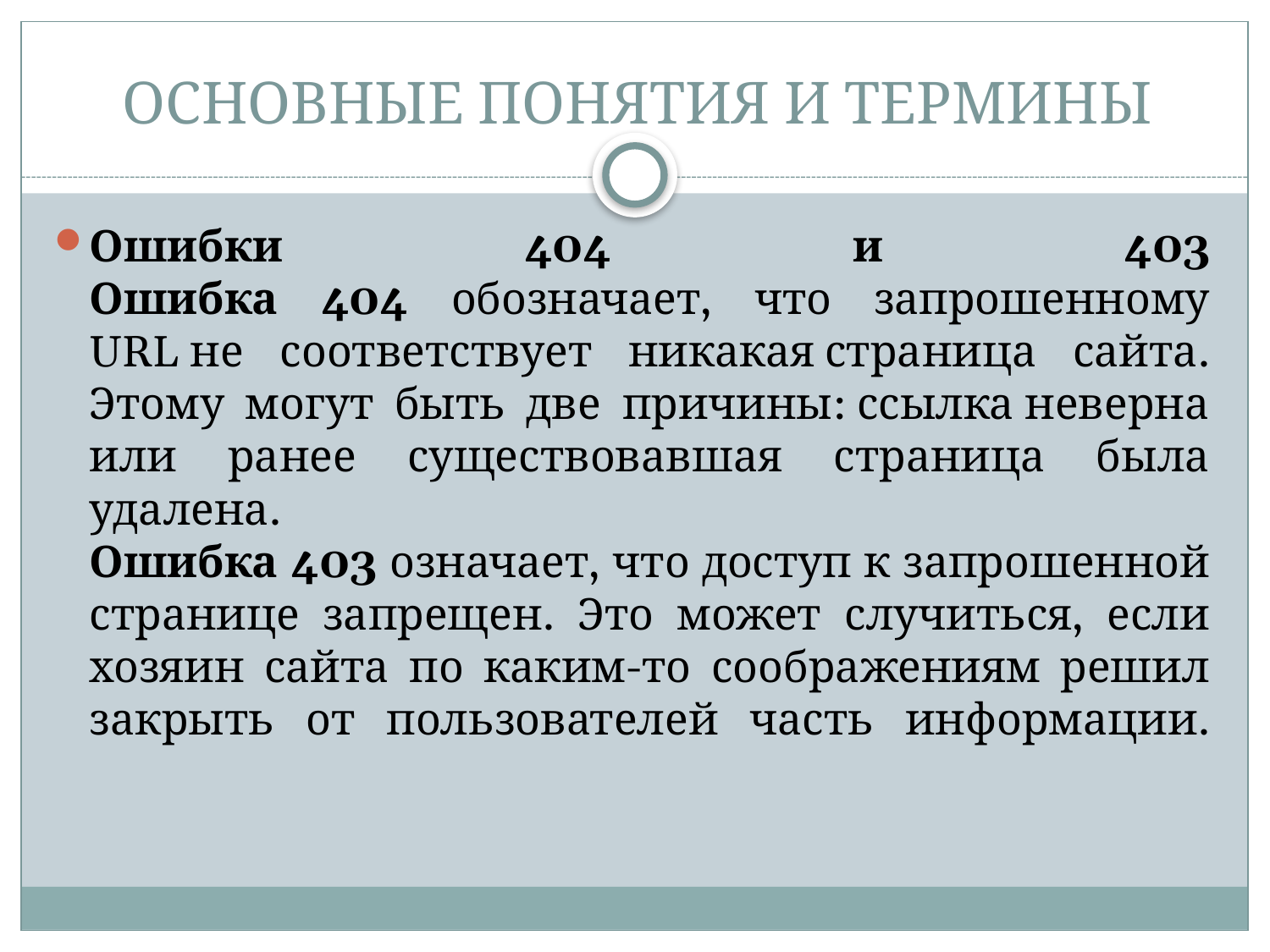

# ОСНОВНЫЕ ПОНЯТИЯ И ТЕРМИНЫ
Ошибки 404 и 403
Ошибка 404 обозначает, что запрошенному URL не соответствует никакая страница сайта. Этому могут быть две причины: ссылка неверна или ранее существовавшая страница была удалена.
Ошибка 403 означает, что доступ к запрошенной странице запрещен. Это может случиться, если хозяин сайта по каким-то соображениям решил закрыть от пользователей часть информации.